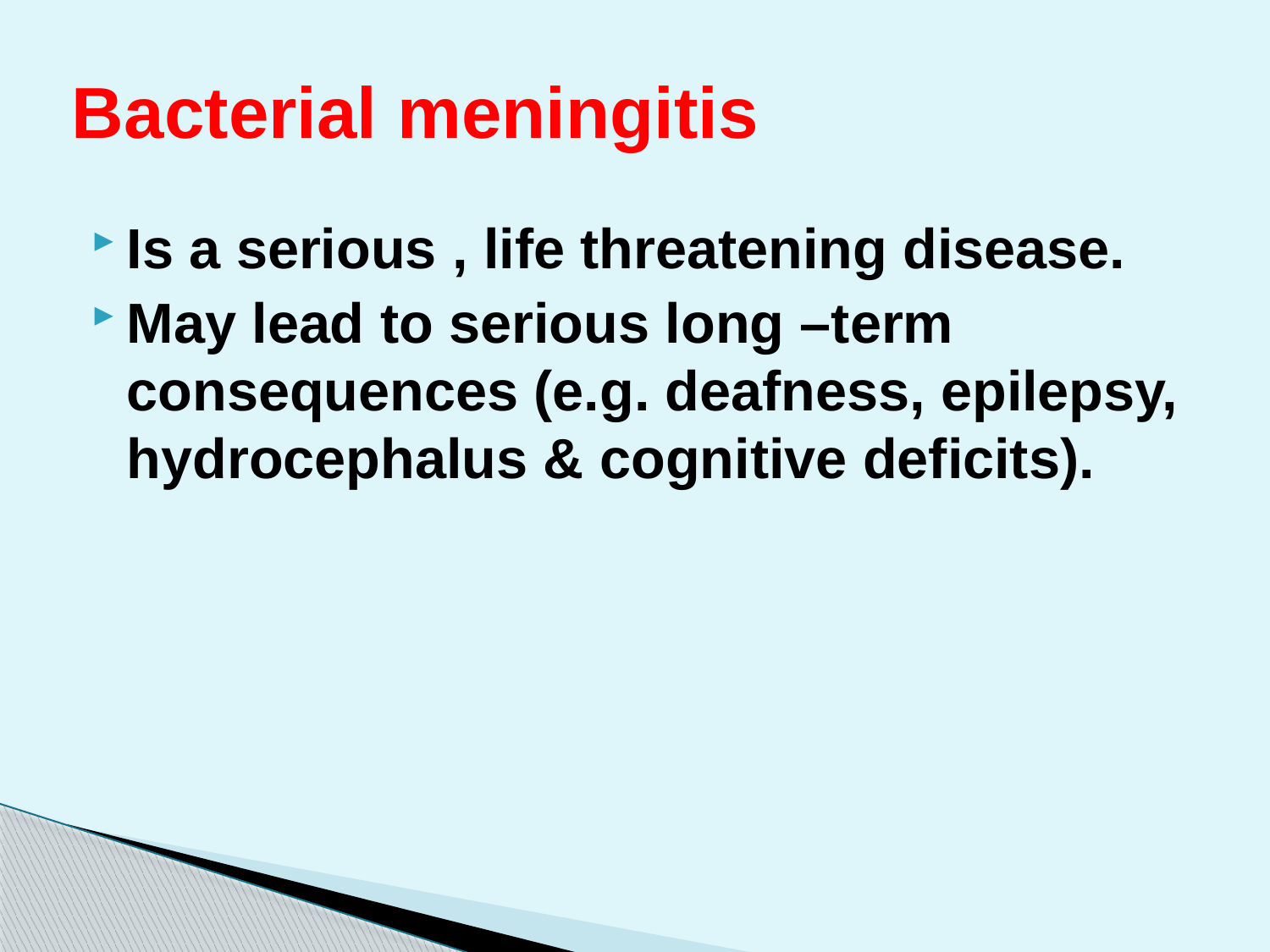

# Bacterial meningitis
Is a serious , life threatening disease.
May lead to serious long –term consequences (e.g. deafness, epilepsy, hydrocephalus & cognitive deficits).